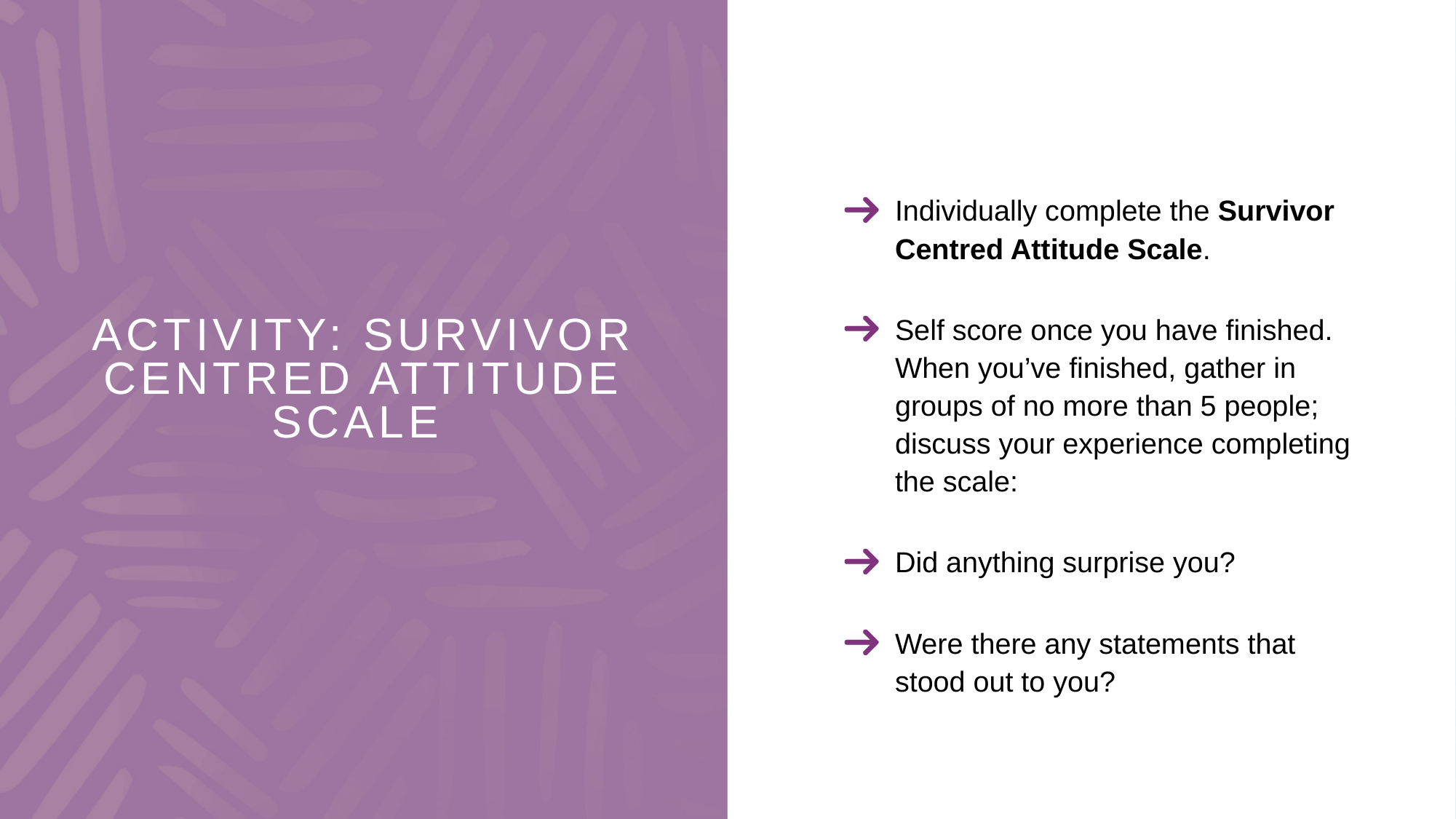

Individually complete the Survivor Centred Attitude Scale.
Self score once you have finished. When you’ve finished, gather in groups of no more than 5 people; discuss your experience completing the scale:
Did anything surprise you?
Were there any statements that stood out to you?
# Activity: survivor centred attitude scale